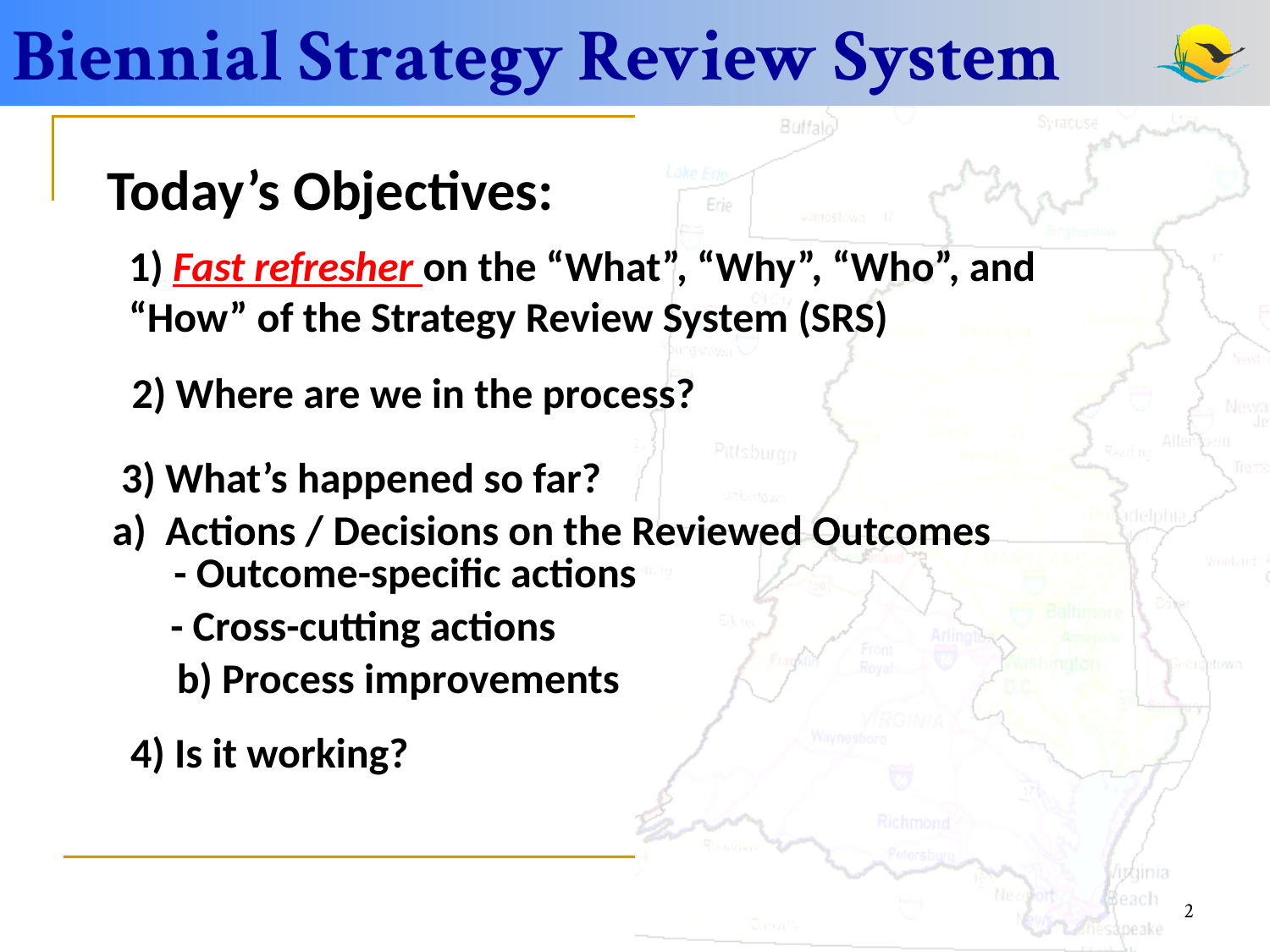

Biennial Strategy Review System
Today’s Objectives:
1) Fast refresher on the “What”, “Why”, “Who”, and
“How” of the Strategy Review System (SRS)
2) Where are we in the process?
3) What’s happened so far?
a)  Actions / Decisions on the Reviewed Outcomes
- Outcome-specific actions
- Cross-cutting actions
b) Process improvements
4) Is it working?
2